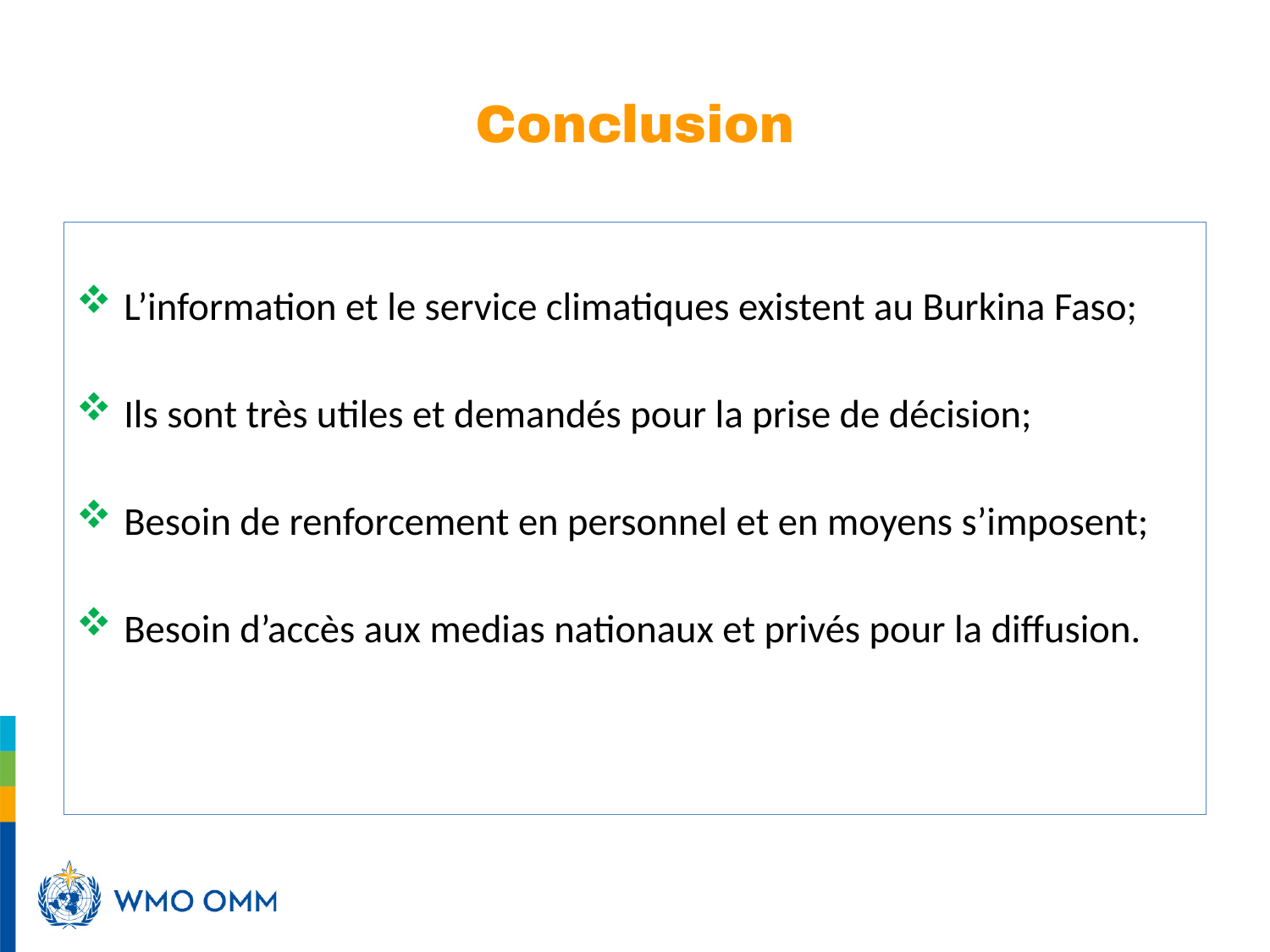

# Conclusion
L’information et le service climatiques existent au Burkina Faso;
Ils sont très utiles et demandés pour la prise de décision;
Besoin de renforcement en personnel et en moyens s’imposent;
Besoin d’accès aux medias nationaux et privés pour la diffusion.